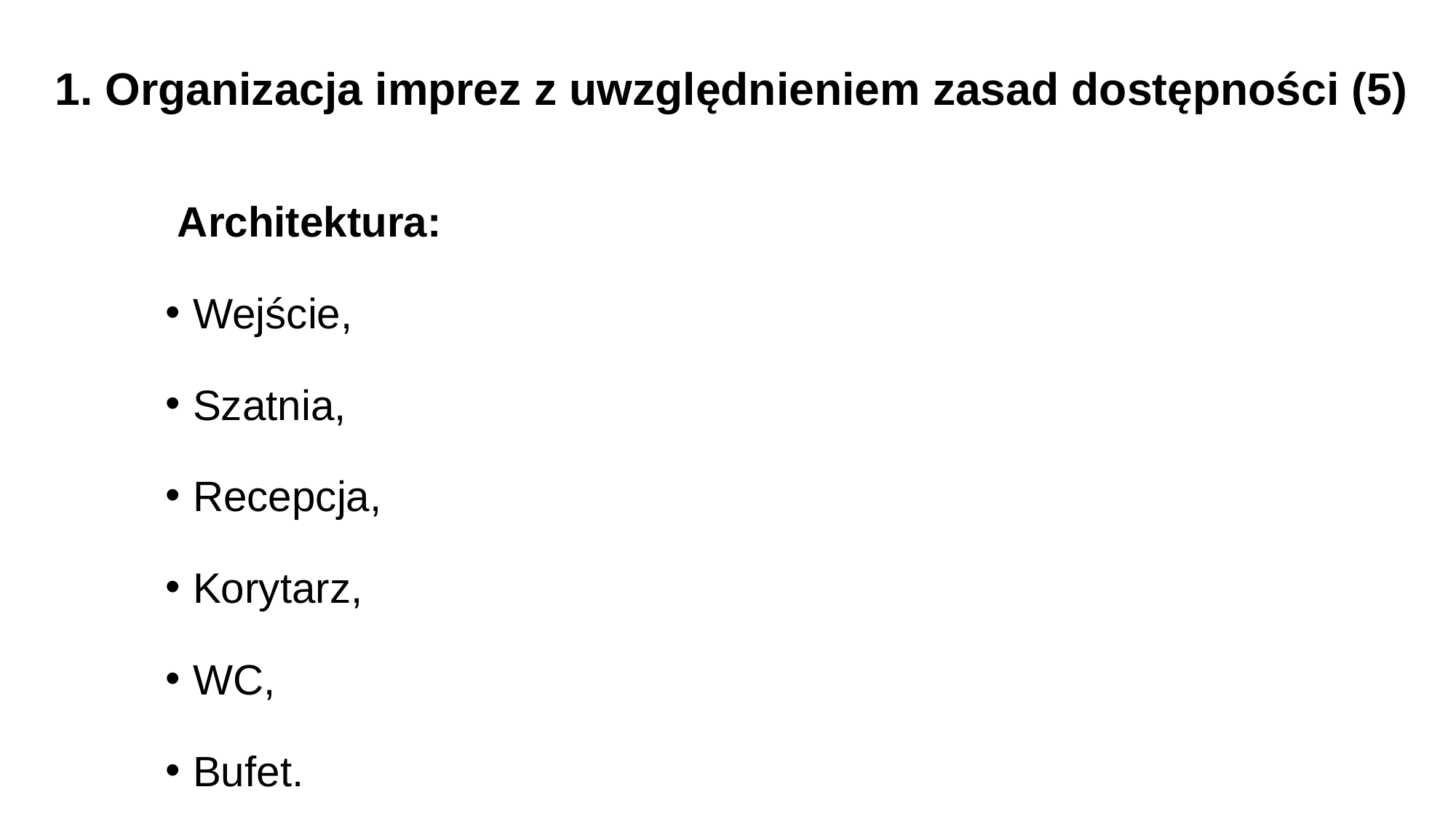

1. Organizacja imprez z uwzględnieniem zasad dostępności (5)
 Architektura:
Wejście,
Szatnia,
Recepcja,
Korytarz,
WC,
Bufet.